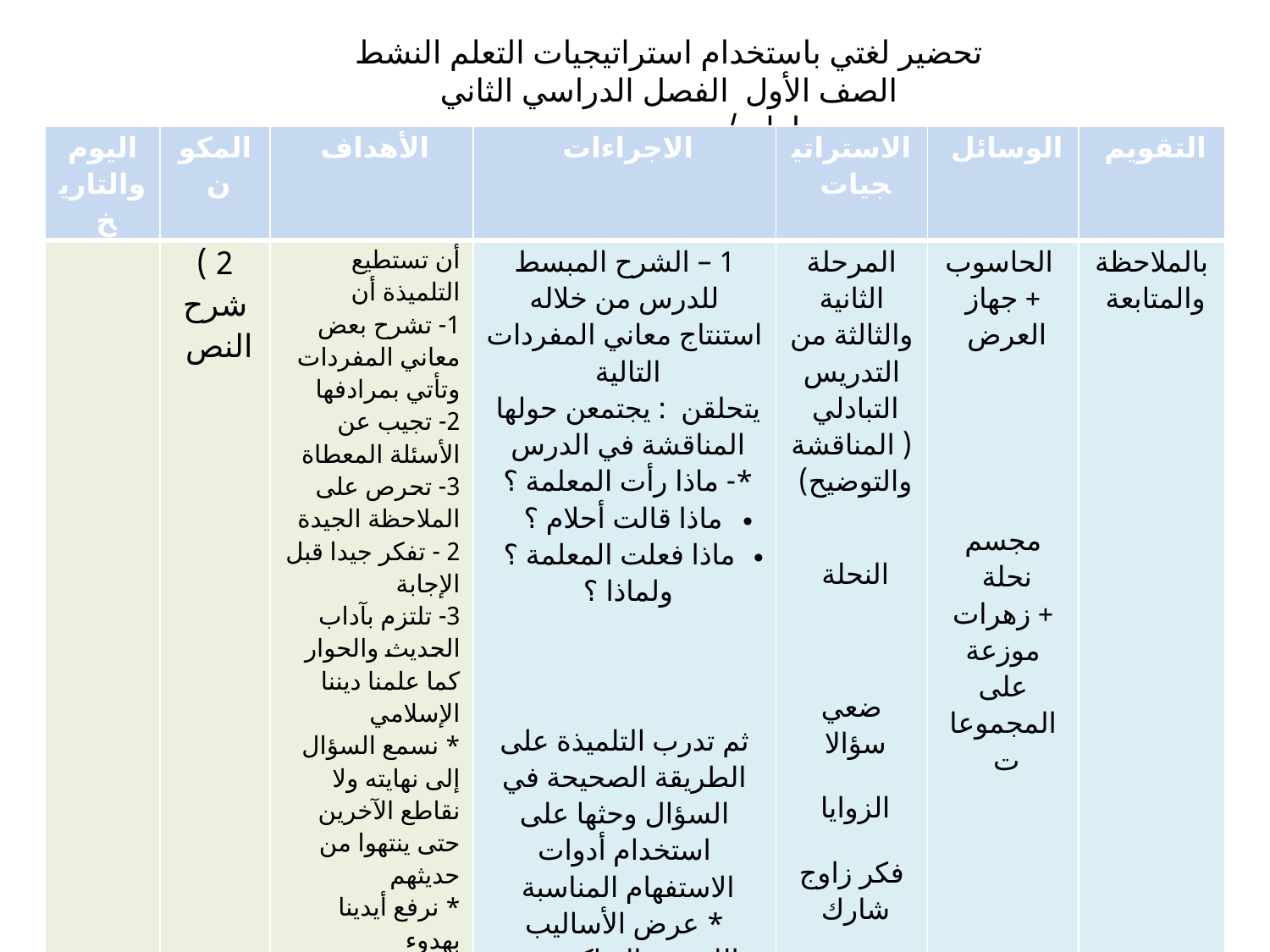

تحضير لغتي باستخدام استراتيجيات التعلم النشط
الصف الأول  الفصل الدراسي الثاني  لعام / ......................

| اليوم والتاريخ | المكون | الأهداف | الاجراءات | الاستراتيجيات | الوسائل | التقويم |
| --- | --- | --- | --- | --- | --- | --- |
|  | 2 ) شرح النص | أن تستطيع التلميذة أن 1- تشرح بعض معاني المفردات وتأتي بمرادفها 2- تجيب عن الأسئلة المعطاة 3- تحرص على الملاحظة الجيدة 2 - تفكر جيدا قبل الإجابة 3- تلتزم بآداب الحديث والحوار كما علمنا ديننا الإسلامي \* نسمع السؤال إلى نهايته ولا نقاطع الآخرين حتى ينتهوا من حديثهم \* نرفع أيدينا بهدوء \* نتكلم عندما يؤذن لنا \* نتكلم بصوت واضح ومسموع \* نحترم آراء الآخرين | 1 – الشرح المبسط للدرس من خلاله استنتاج معاني المفردات التالية يتحلقن : يجتمعن حولها المناقشة في الدرس \*- ماذا رأت المعلمة ؟ ماذا قالت أحلام ؟ ماذا فعلت المعلمة ؟ ولماذا ؟ ثم تدرب التلميذة على الطريقة الصحيحة في السؤال وحثها على استخدام أدوات الاستفهام المناسبة \* عرض الأساليب اللغوية والتراكيب ثم المناقشة فيها | المرحلة الثانية والثالثة من التدريس التبادلي ( المناقشة والتوضيح) النحلة ضعي سؤالا الزوايا فكر زاوج شارك | الحاسوب + جهاز العرض مجسم نحلة + زهرات موزعة على المجموعات | بالملاحظة والمتابعة |